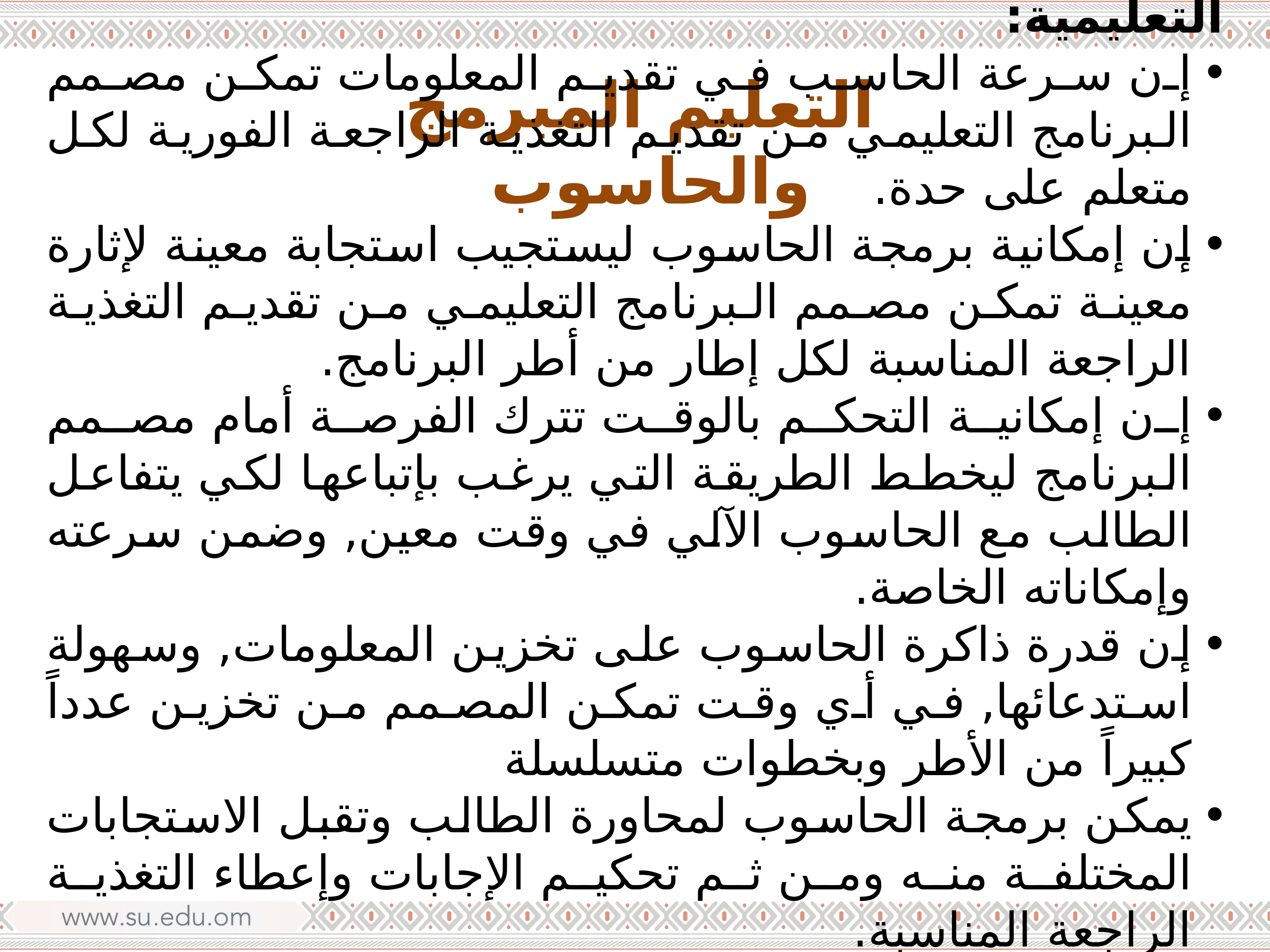

التعليم المبرمج والحاسوب
هناك مجموعة من السمات التي يتصف بها الحاسوب والتي تسهل عملية تنفيذ البرامج التعليمية:
إن سرعة الحاسب في تقديم المعلومات تمكن مصمم البرنامج التعليمي من تقديم التغذية الراجعة الفورية لكل متعلم على حدة.
إن إمكانية برمجة الحاسوب ليستجيب استجابة معينة لإثارة معينة تمكن مصمم البرنامج التعليمي من تقديم التغذية الراجعة المناسبة لكل إطار من أطر البرنامج.
إن إمكانية التحكم بالوقت تترك الفرصة أمام مصمم البرنامج ليخطط الطريقة التي يرغب بإتباعها لكي يتفاعل الطالب مع الحاسوب الآلي في وقت معين, وضمن سرعته وإمكاناته الخاصة.
إن قدرة ذاكرة الحاسوب على تخزين المعلومات, وسهولة استدعائها, في أي وقت تمكن المصمم من تخزين عدداً كبيراً من الأطر وبخطوات متسلسلة
يمكن برمجة الحاسوب لمحاورة الطالب وتقبل الاستجابات المختلفة منه ومن ثم تحكيم الإجابات وإعطاء التغذية الراجعة المناسبة.
يمكن أن يستفيد المصمم من صبر الحاسوب الذي لا ينفذ والذي يمكن المتعلم من التعلم بسرعته الخاصة بهدوء وراحة تامين.